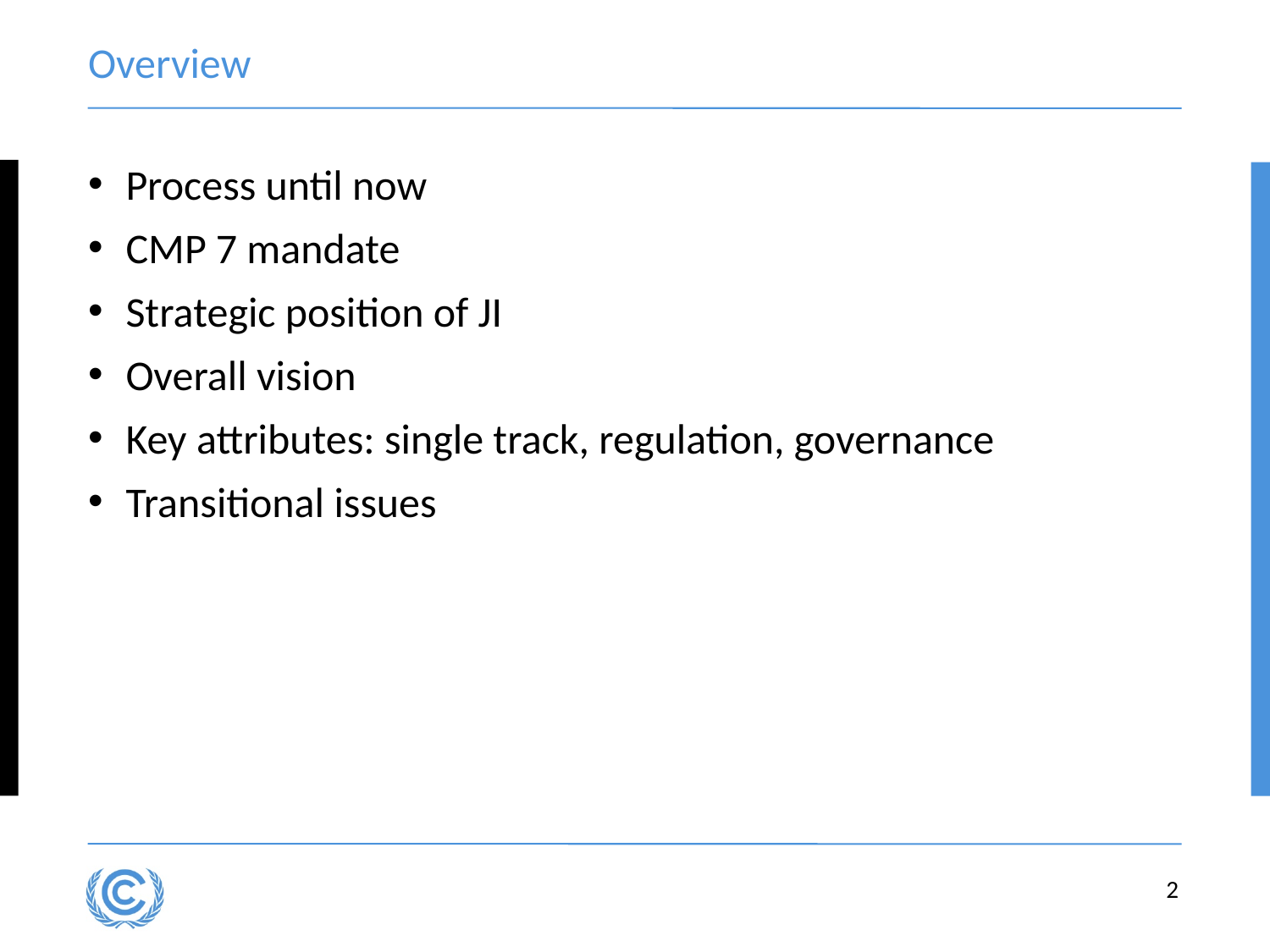

# Overview
Process until now
CMP 7 mandate
Strategic position of JI
Overall vision
Key attributes: single track, regulation, governance
Transitional issues

2